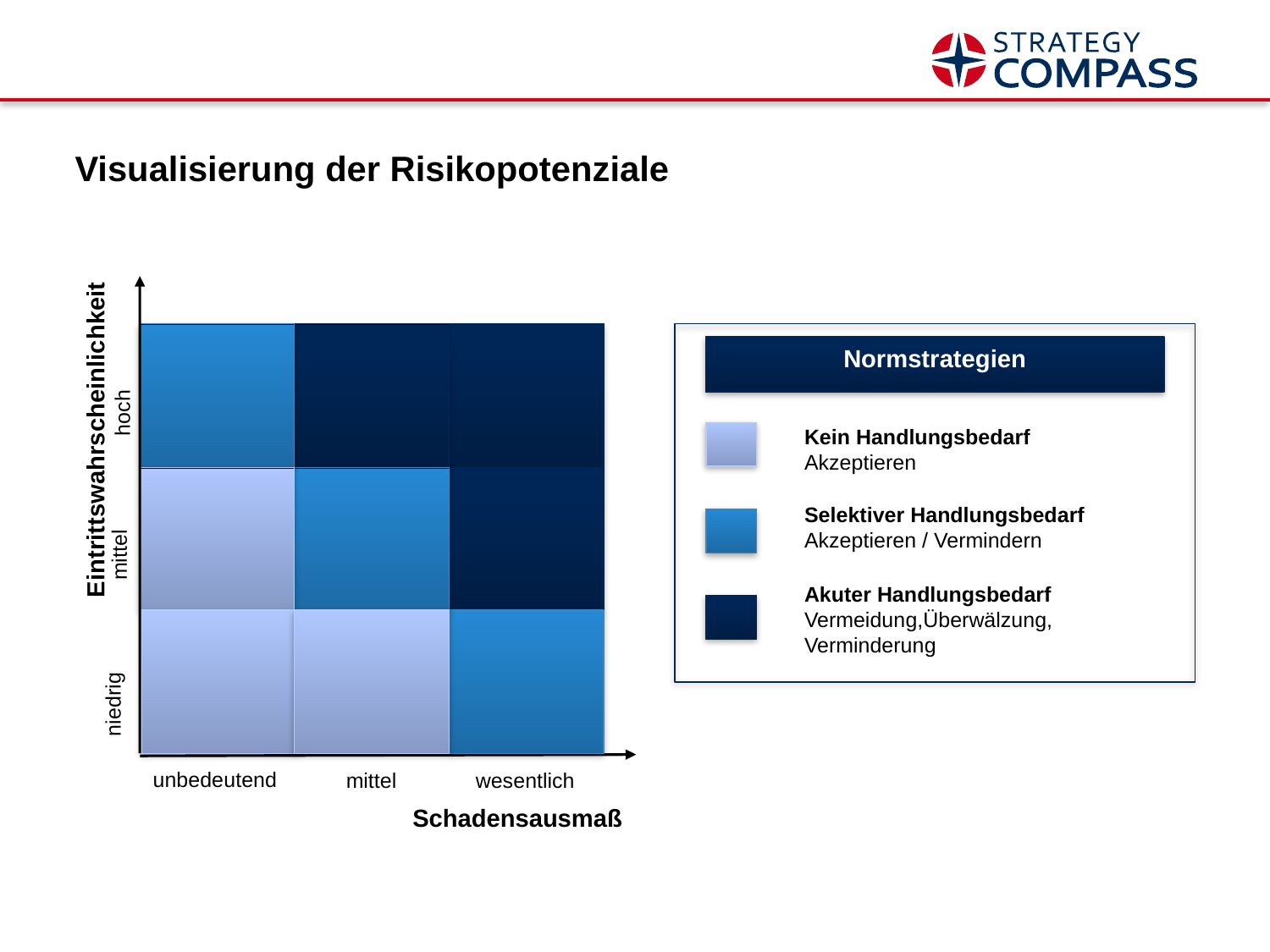

# Visualisierung der Risikopotenziale

Eintrittswahrscheinlichkeit

unbedeutend
mittel

wesentlich
Schadensausmaß

Normstrategien

Kein Handlungsbedarf
Akzeptieren
Selektiver Handlungsbedarf Akzeptieren / Vermindern
Akuter Handlungsbedarf Vermeidung,Überwälzung, Verminderung

hoch
mittel
niedrig